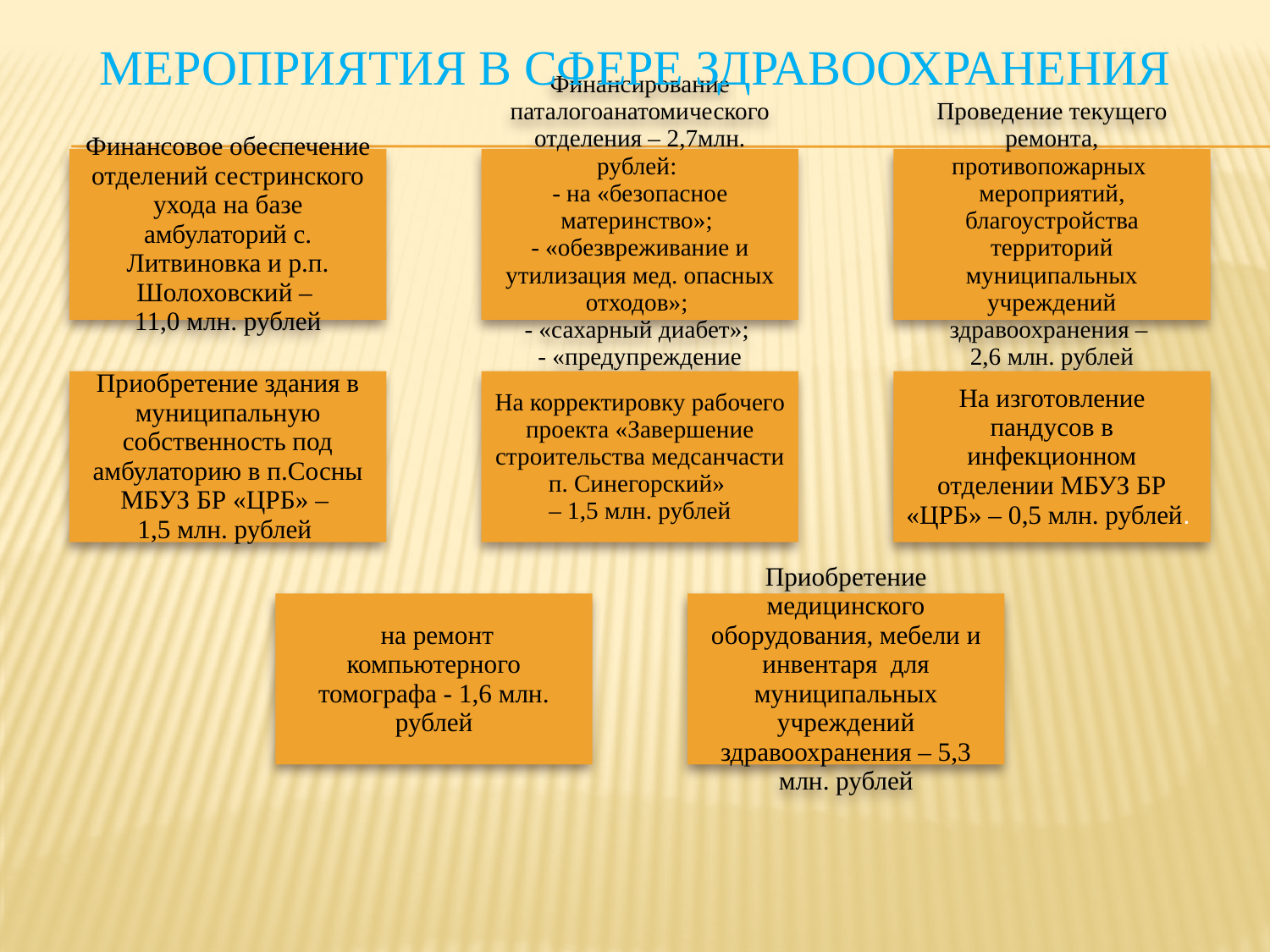

МЕРОПРИЯТИЯ В СФЕРЕ ЗДРАВООХРАНЕНИЯ
Финансовое обеспечение отделений сестринского ухода на базе амбулаторий с. Литвиновка и р.п. Шолоховский –
11,0 млн. рублей
- на «безопасное материнство»;
- «обезвреживание и утилизация мед. опасных отходов»;
- «сахарный диабет»;
- «предупреждение
 ВИЧ – инфекций» и т.д.
Проведение текущего ремонта, противопожарных  мероприятий, благоустройства территорий муниципальных учреждений здравоохранения –
2,6 млн. рублей
Приобретение здания в муниципальную собственность под амбулаторию в п.Сосны МБУЗ БР «ЦРБ» –
1,5 млн. рублей
На корректировку рабочего проекта «Завершение строительства медсанчасти п. Синегорский»
– 1,5 млн. рублей
На изготовление пандусов в инфекционном отделении МБУЗ БР «ЦРБ» – 0,5 млн. рублей.
 на ремонт компьютерного томографа - 1,6 млн. рублей
Приобретение медицинского оборудования, мебели и инвентаря  для муниципальных учреждений здравоохранения – 5,3 млн. рублей